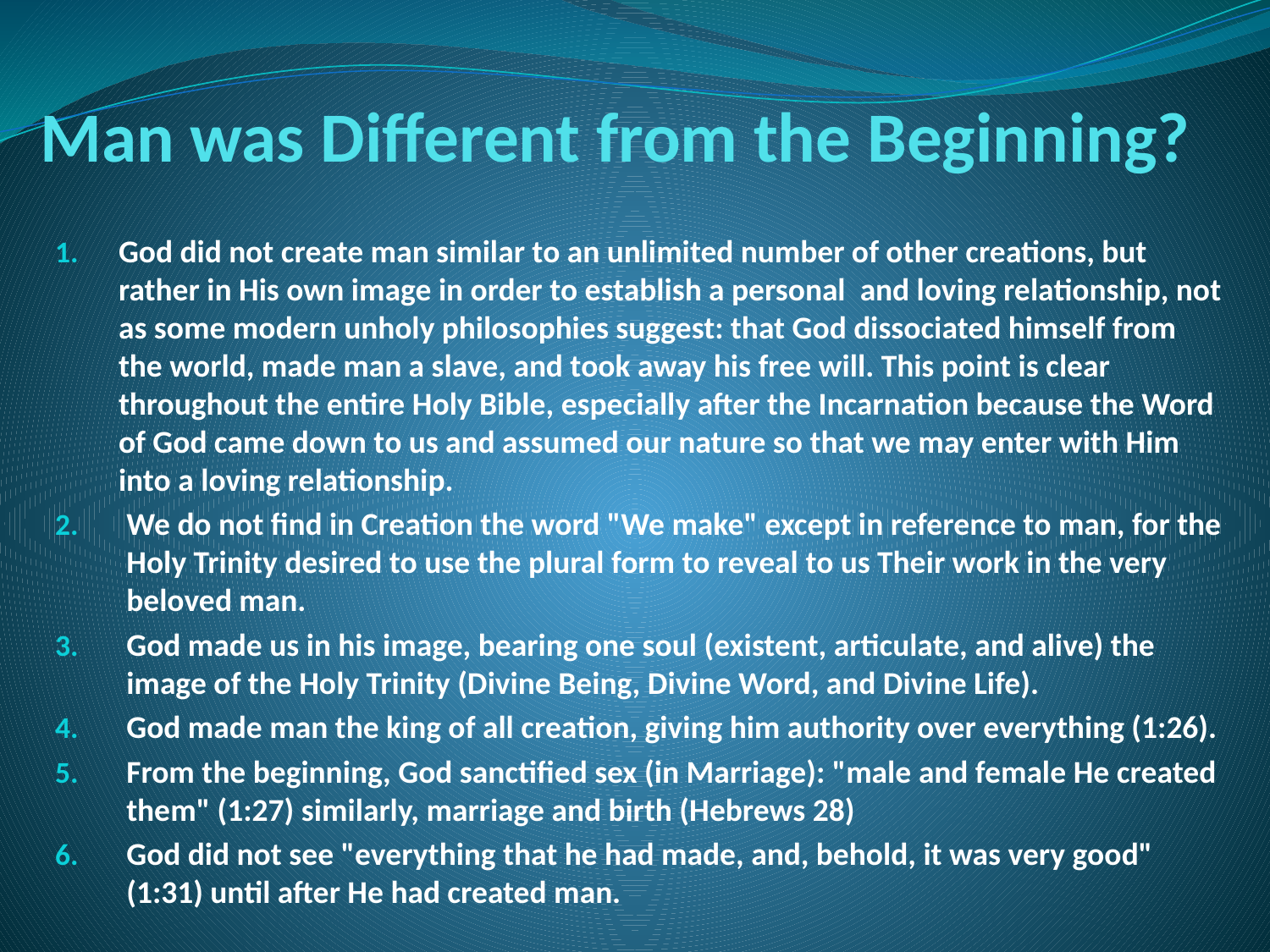

# Man was Different from the Beginning?

God did not create man similar to an unlimited number of other creations, but rather in His own image in order to establish a personal  and loving relationship, not as some modern unholy philosophies suggest: that God dissociated himself from the world, made man a slave, and took away his free will. This point is clear throughout the entire Holy Bible, especially after the Incarnation because the Word of God came down to us and assumed our nature so that we may enter with Him into a loving relationship.
We do not find in Creation the word "We make" except in reference to man, for the Holy Trinity desired to use the plural form to reveal to us Their work in the very beloved man.
God made us in his image, bearing one soul (existent, articulate, and alive) the image of the Holy Trinity (Divine Being, Divine Word, and Divine Life).
God made man the king of all creation, giving him authority over everything (1:26).
From the beginning, God sanctified sex (in Marriage): "male and female He created them" (1:27) similarly, marriage and birth (Hebrews 28)
God did not see "everything that he had made, and, behold, it was very good" (1:31) until after He had created man.